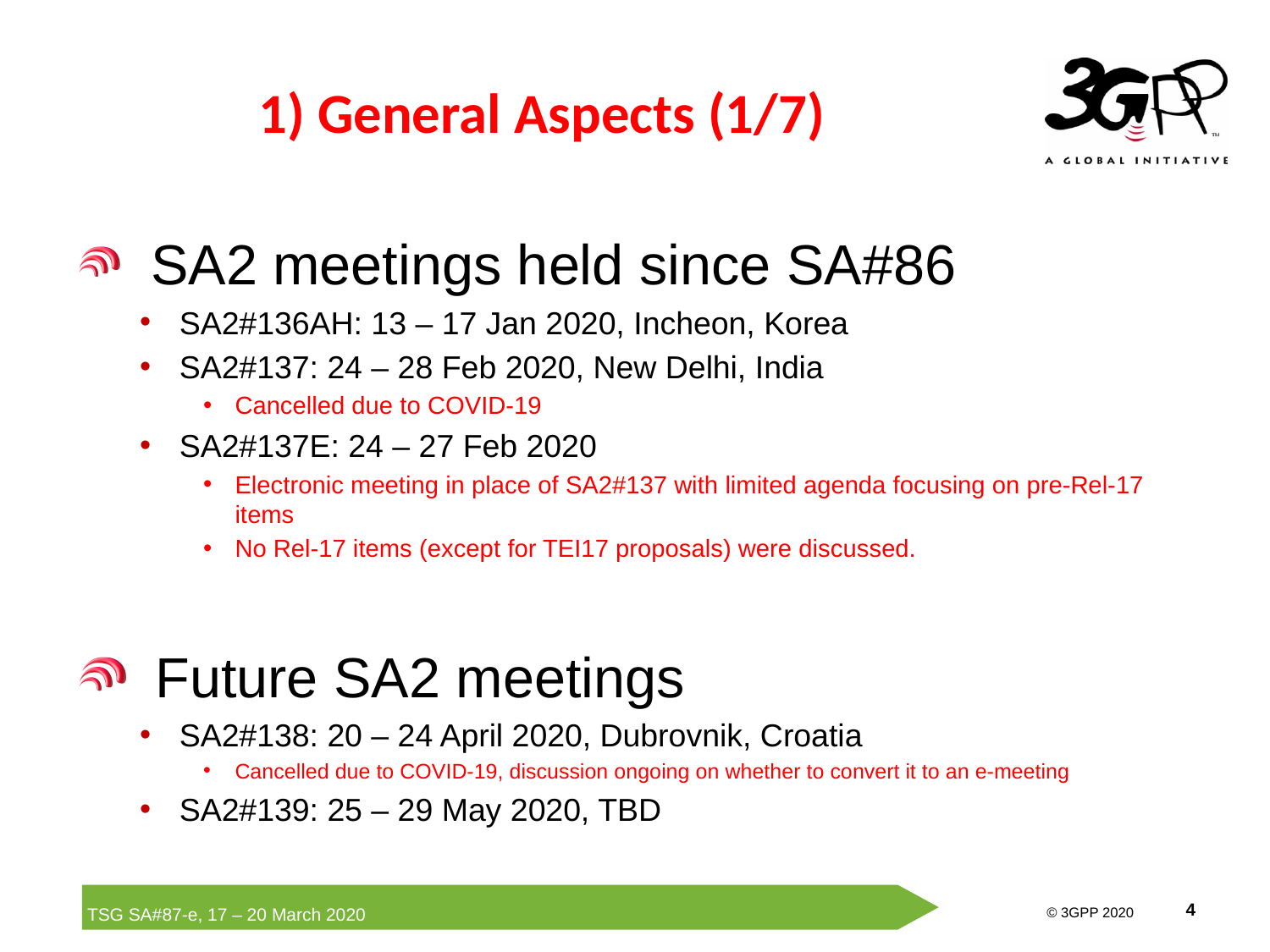

# 1) General Aspects (1/7)
 SA2 meetings held since SA#86
SA2#136AH: 13 – 17 Jan 2020, Incheon, Korea
SA2#137: 24 – 28 Feb 2020, New Delhi, India
Cancelled due to COVID-19
SA2#137E: 24 – 27 Feb 2020
Electronic meeting in place of SA2#137 with limited agenda focusing on pre-Rel-17 items
No Rel-17 items (except for TEI17 proposals) were discussed.

 Future SA2 meetings
SA2#138: 20 – 24 April 2020, Dubrovnik, Croatia
Cancelled due to COVID-19, discussion ongoing on whether to convert it to an e-meeting
SA2#139: 25 – 29 May 2020, TBD